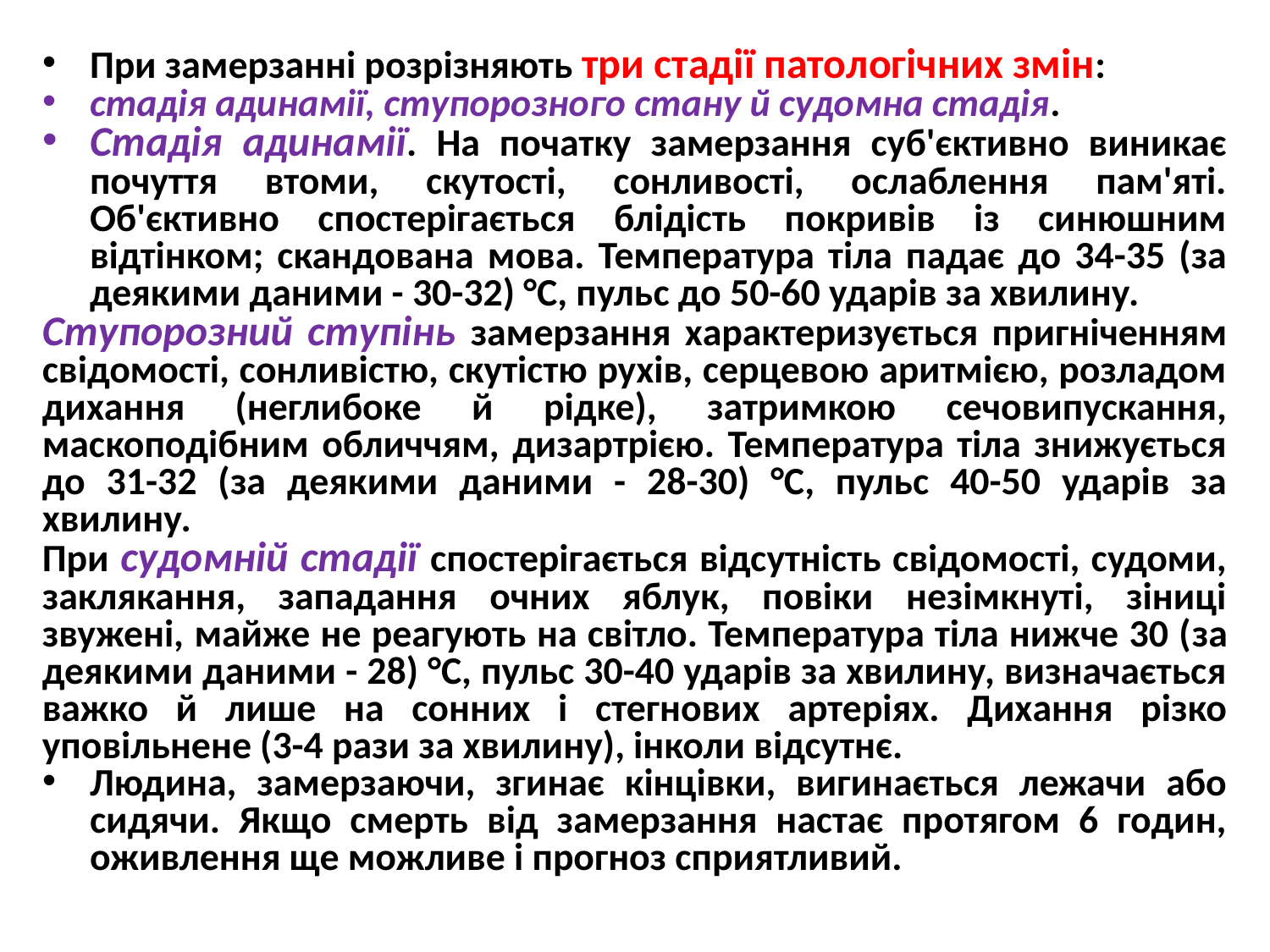

При замерзанні розрізняють три стадії патологічних змін:
стадія адинамії, ступорозного стану й судомна стадія.
Стадія адинамії. На початку замерзання суб'єктивно виникає почуття втоми, скутості, сонливості, ослаблення пам'яті. Об'єктивно спостерігається блідість покривів із синюшним відтінком; скандована мова. Температура тіла падає до 34-35 (за деякими даними - 30-32) °С, пульс до 50-60 ударів за хвилину.
Ступорозний ступінь замерзання характеризується пригніченням свідомості, сонливістю, скутістю рухів, серцевою аритмією, розладом дихання (неглибоке й рідке), затримкою сечовипускання, маскоподібним обличчям, дизартрією. Температура тіла знижується до 31-32 (за деякими даними - 28-30) °С, пульс 40-50 ударів за хвилину.
При судомній стадії спостерігається відсутність свідомості, судоми, заклякання, западання очних яблук, повіки незімкнуті, зіниці звужені, майже не реагують на світло. Температура тіла нижче 30 (за деякими даними - 28) °С, пульс 30-40 ударів за хвилину, визначається важко й лише на сонних і стегнових артеріях. Дихання різко уповільнене (3-4 рази за хвилину), інколи відсутнє.
Людина, замерзаючи, згинає кінцівки, вигинається лежачи або сидячи. Якщо смерть від замерзання настає протягом 6 годин, оживлення ще можливе і прогноз сприятливий.